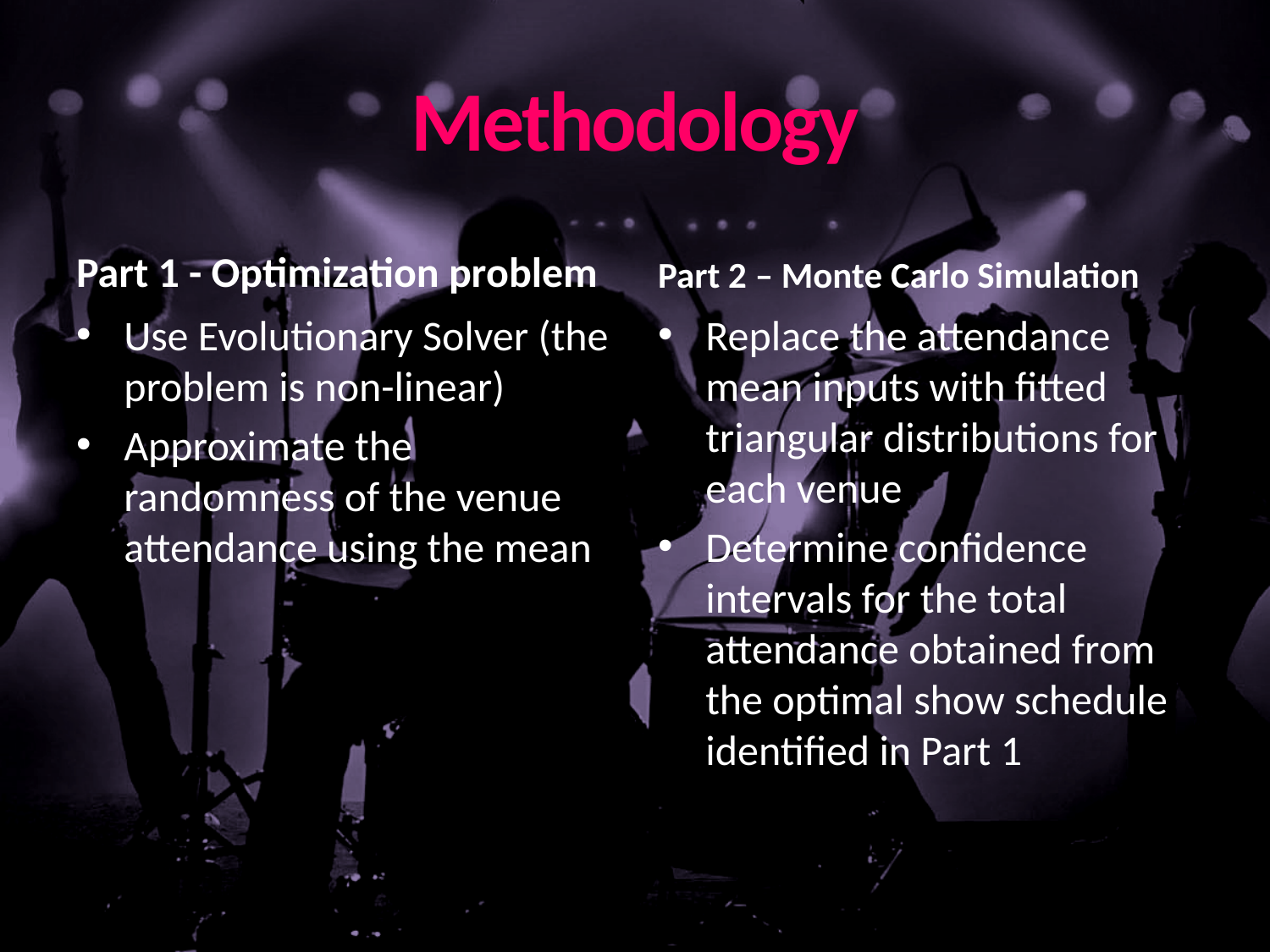

# Methodology
Part 1 - Optimization problem
Part 2 – Monte Carlo Simulation
Use Evolutionary Solver (the problem is non-linear)
Approximate the randomness of the venue attendance using the mean
Replace the attendance mean inputs with fitted triangular distributions for each venue
Determine confidence intervals for the total attendance obtained from the optimal show schedule identified in Part 1